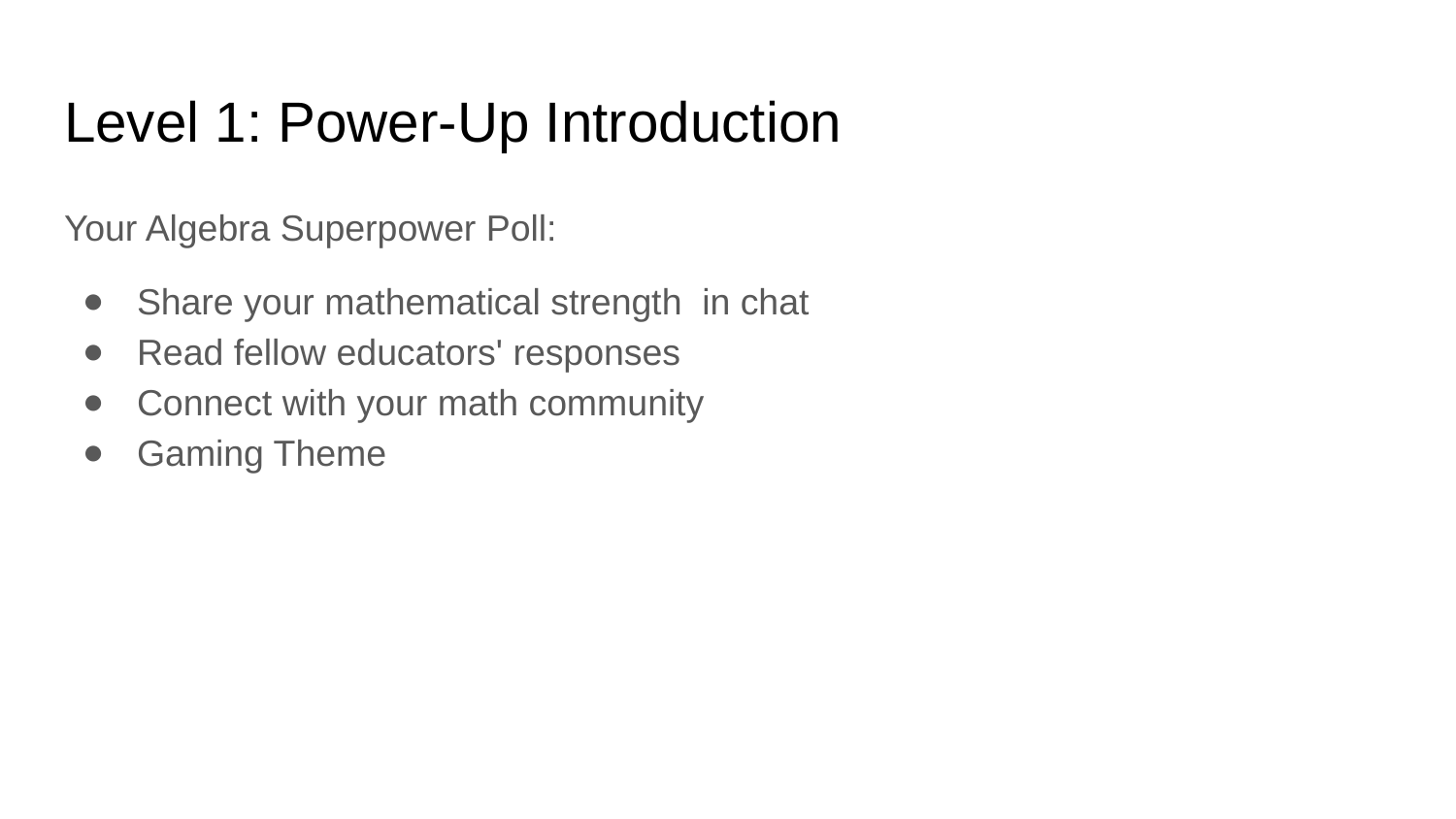

# Level 1: Power-Up Introduction
Your Algebra Superpower Poll:
Share your mathematical strength  in chat
Read fellow educators' responses
Connect with your math community
Gaming Theme